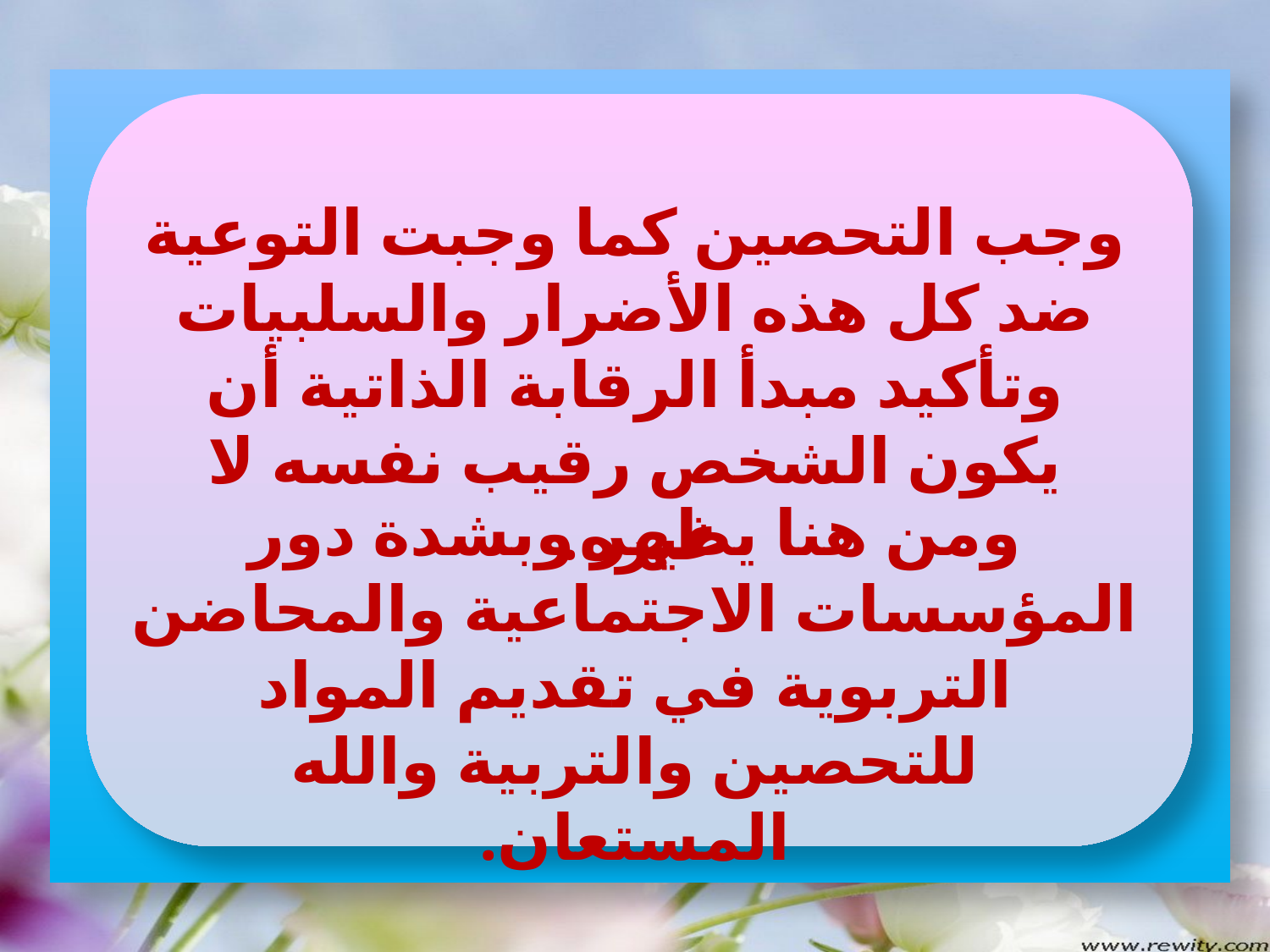

وجب التحصين كما وجبت التوعية ضد كل هذه الأضرار والسلبيات وتأكيد مبدأ الرقابة الذاتية أن يكون الشخص رقيب نفسه لا غيره.
ومن هنا يظهر وبشدة دور المؤسسات الاجتماعية والمحاضن التربوية في تقديم المواد للتحصين والتربية والله المستعان.